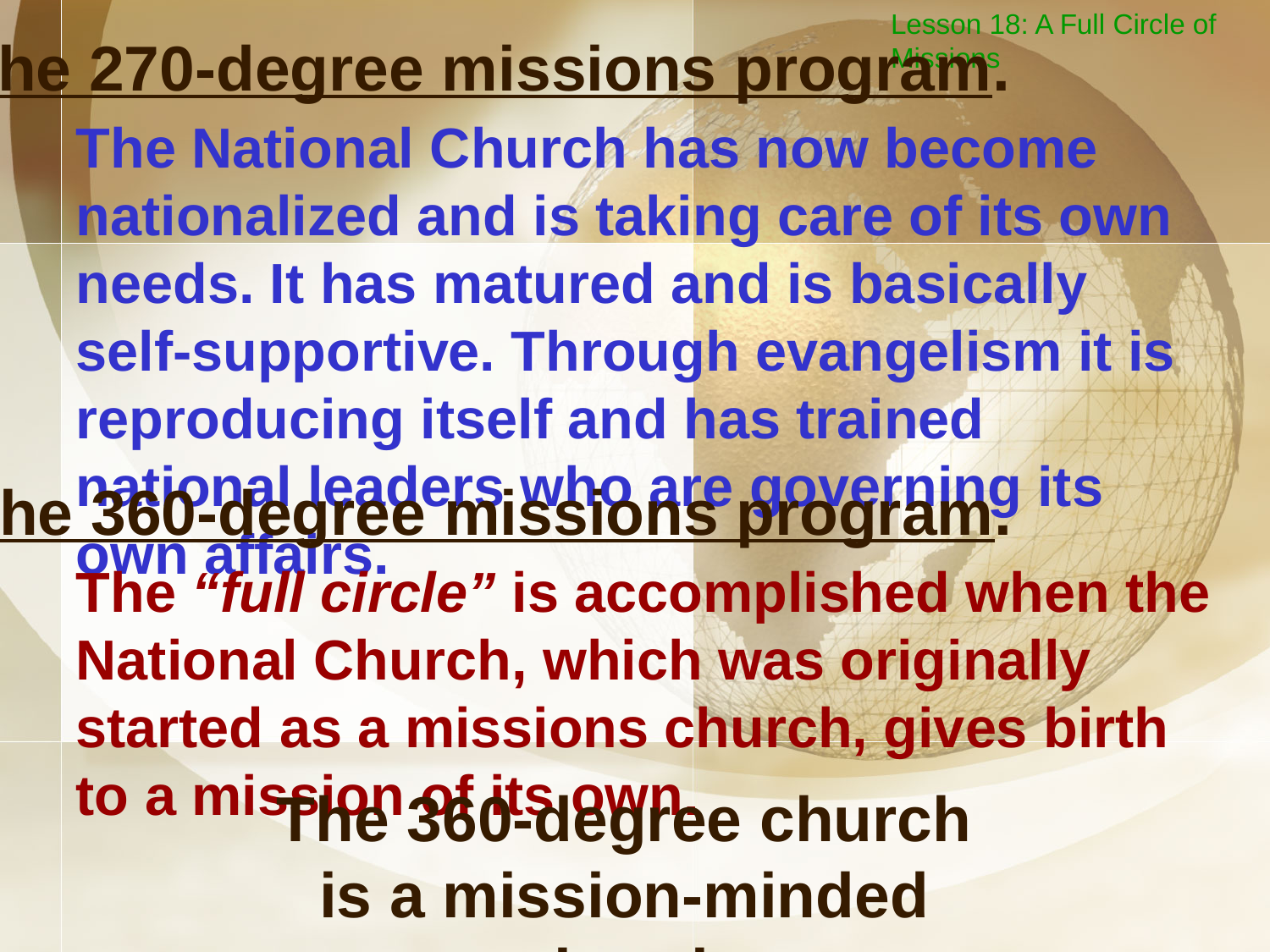

Lesson 18: A Full Circle of Missions
3. The 270-degree missions program.
The National Church has now become nationalized and is taking care of its own needs. It has matured and is basically self-supportive. Through evangelism it is reproducing itself and has trained national leaders who are governing its own affairs.
4. The 360-degree missions program.
The “full circle” is accomplished when the National Church, which was originally started as a missions church, gives birth to a mission of its own.
The 360-degree church is a mission-minded church